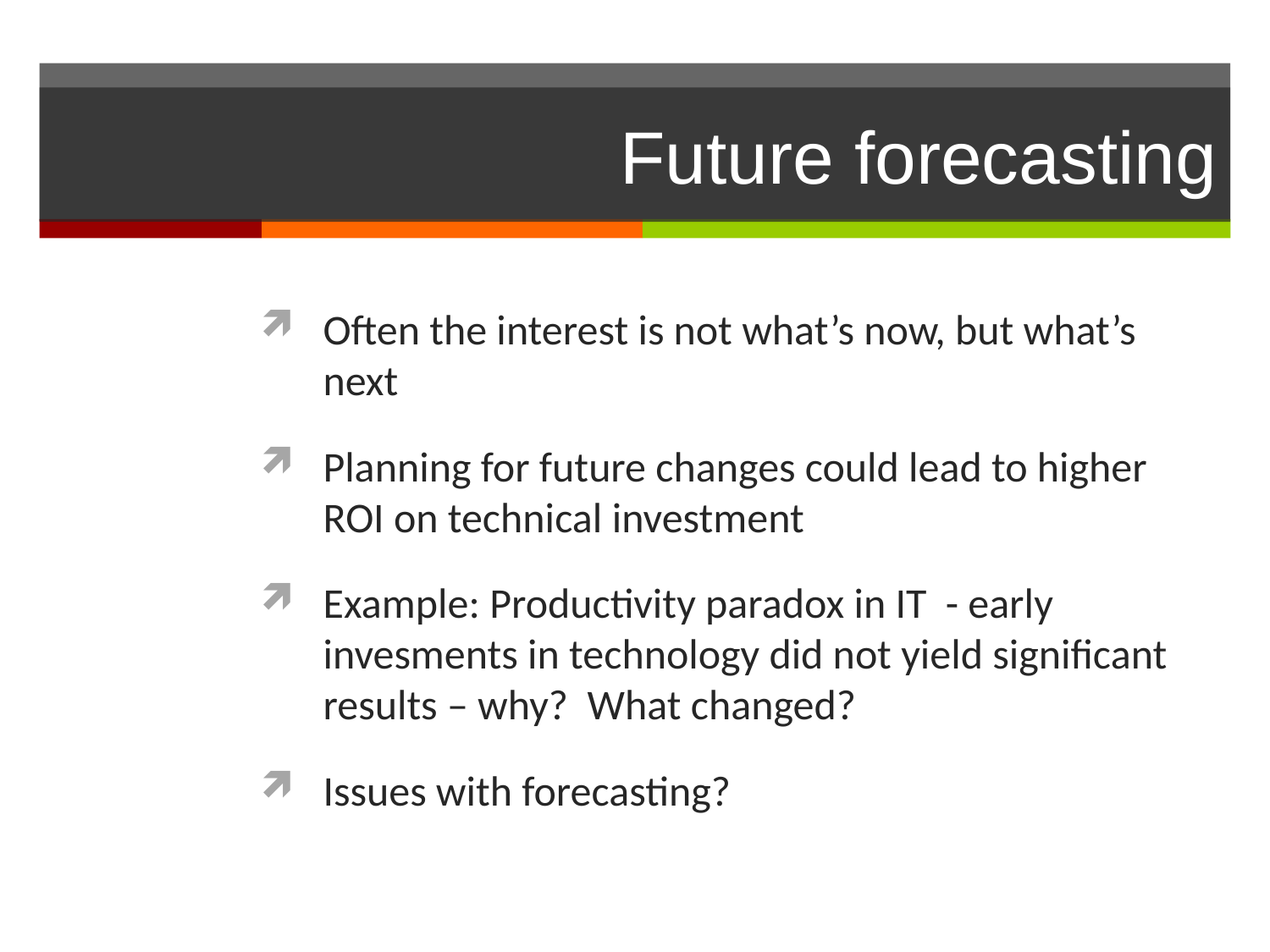

# Future forecasting
Often the interest is not what’s now, but what’s next
Planning for future changes could lead to higher ROI on technical investment
Example: Productivity paradox in IT  - early invesments in technology did not yield significant results – why?  What changed?
Issues with forecasting?